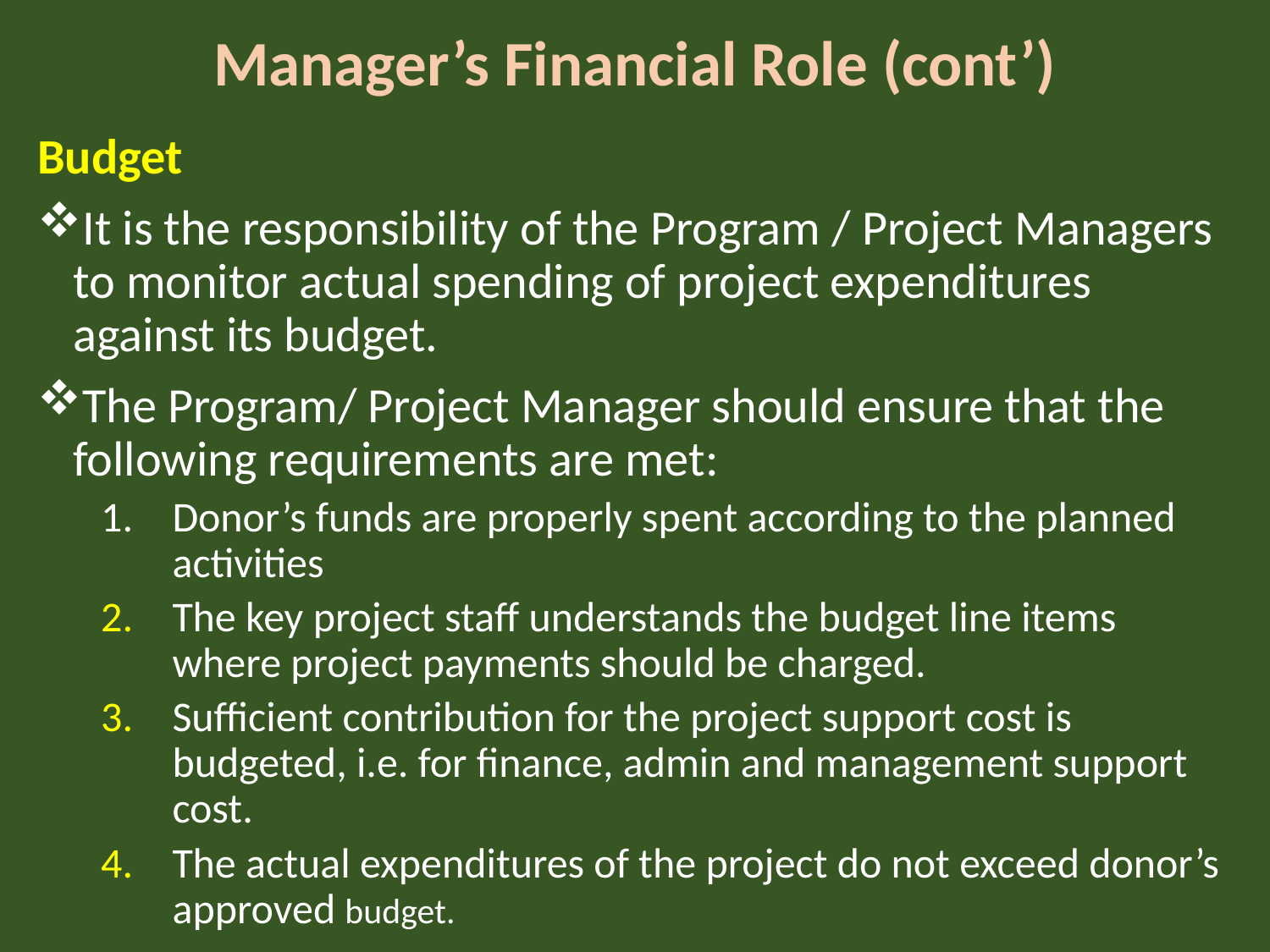

# Manager’s Financial Role (cont’)
Budget
It is the responsibility of the Program / Project Managers to monitor actual spending of project expenditures against its budget.
The Program/ Project Manager should ensure that the following requirements are met:
Donor’s funds are properly spent according to the planned activities
The key project staff understands the budget line items where project payments should be charged.
Sufficient contribution for the project support cost is budgeted, i.e. for finance, admin and management support cost.
The actual expenditures of the project do not exceed donor’s approved budget.